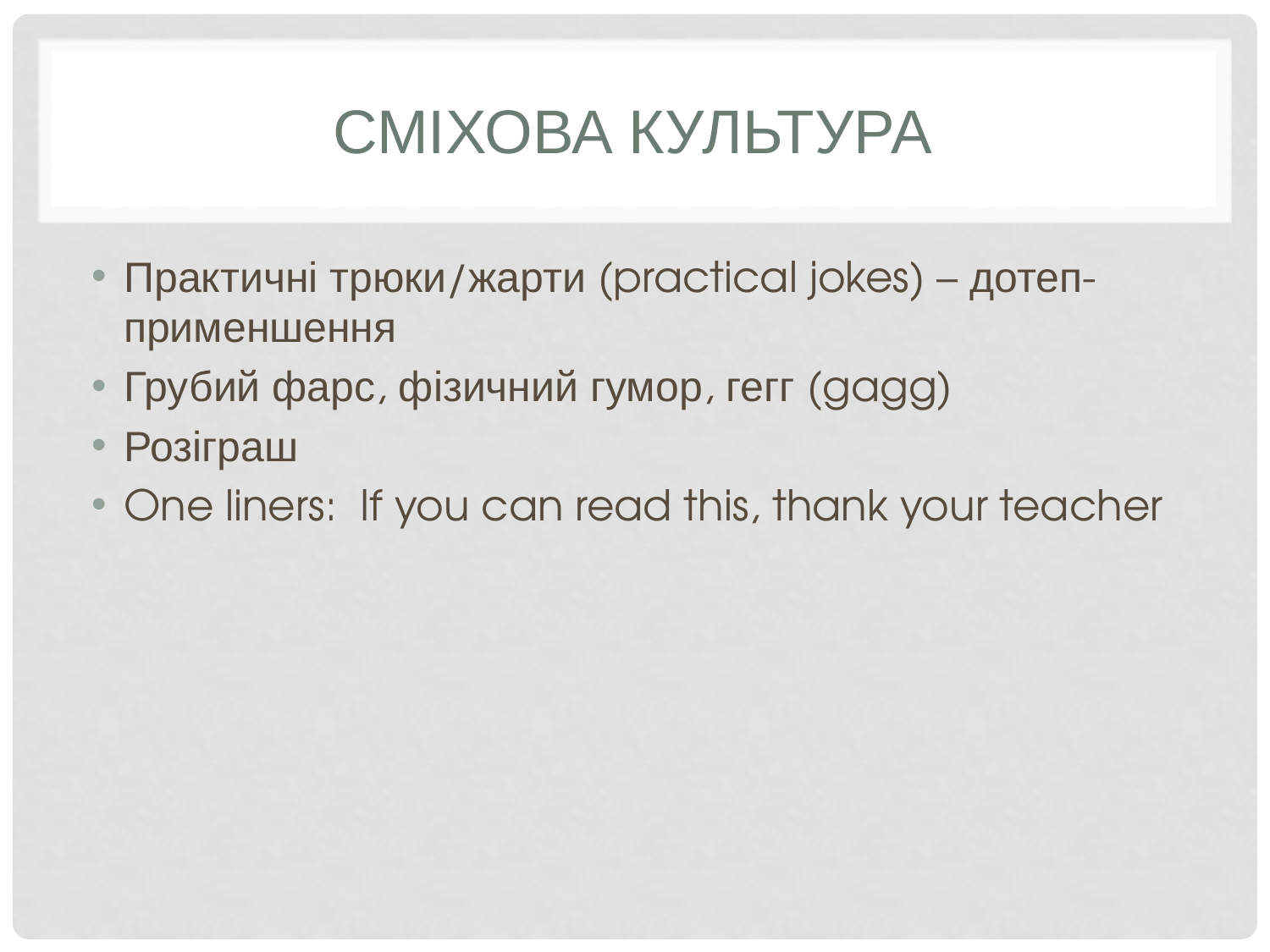

# Сміхова культура
Практичні трюки/жарти (practical jokes) – дотеп-применшення
Грубий фарс, фізичний гумор, гегг (gagg)
Розіграш
One liners:  If you can read this, thank your teacher